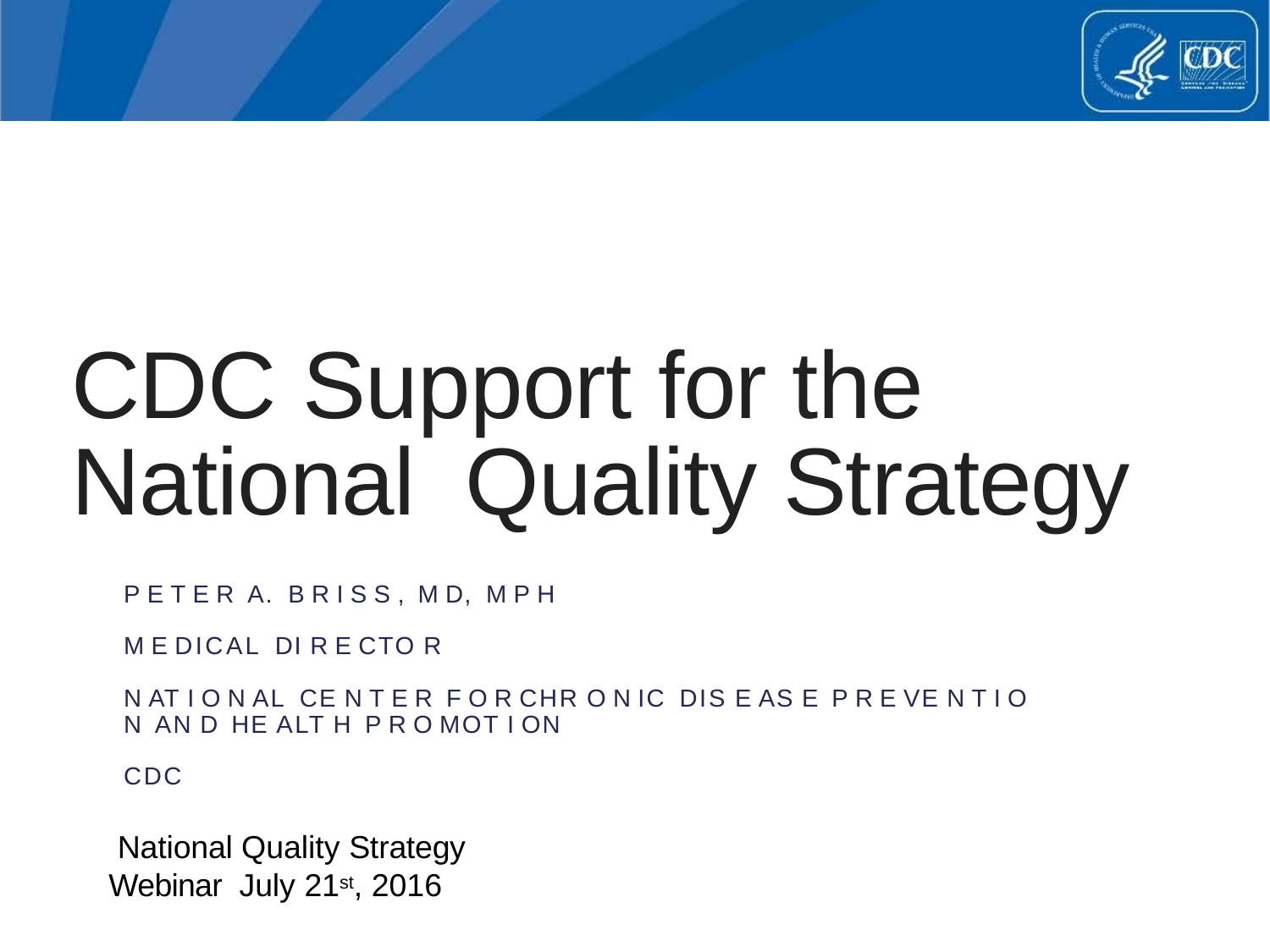

CDC Support for the National  Quality Strategy
P E T E R A. B R I S S , M D, M P H
M E DICAL DI R E CTO R

N AT I O N AL CE N T E R F O R CHR O N IC DIS E AS E P R E VE N T I O N AN D HE ALT H  P R O MOT I ON
CDC

National Quality Strategy Webinar  July 21st, 2016